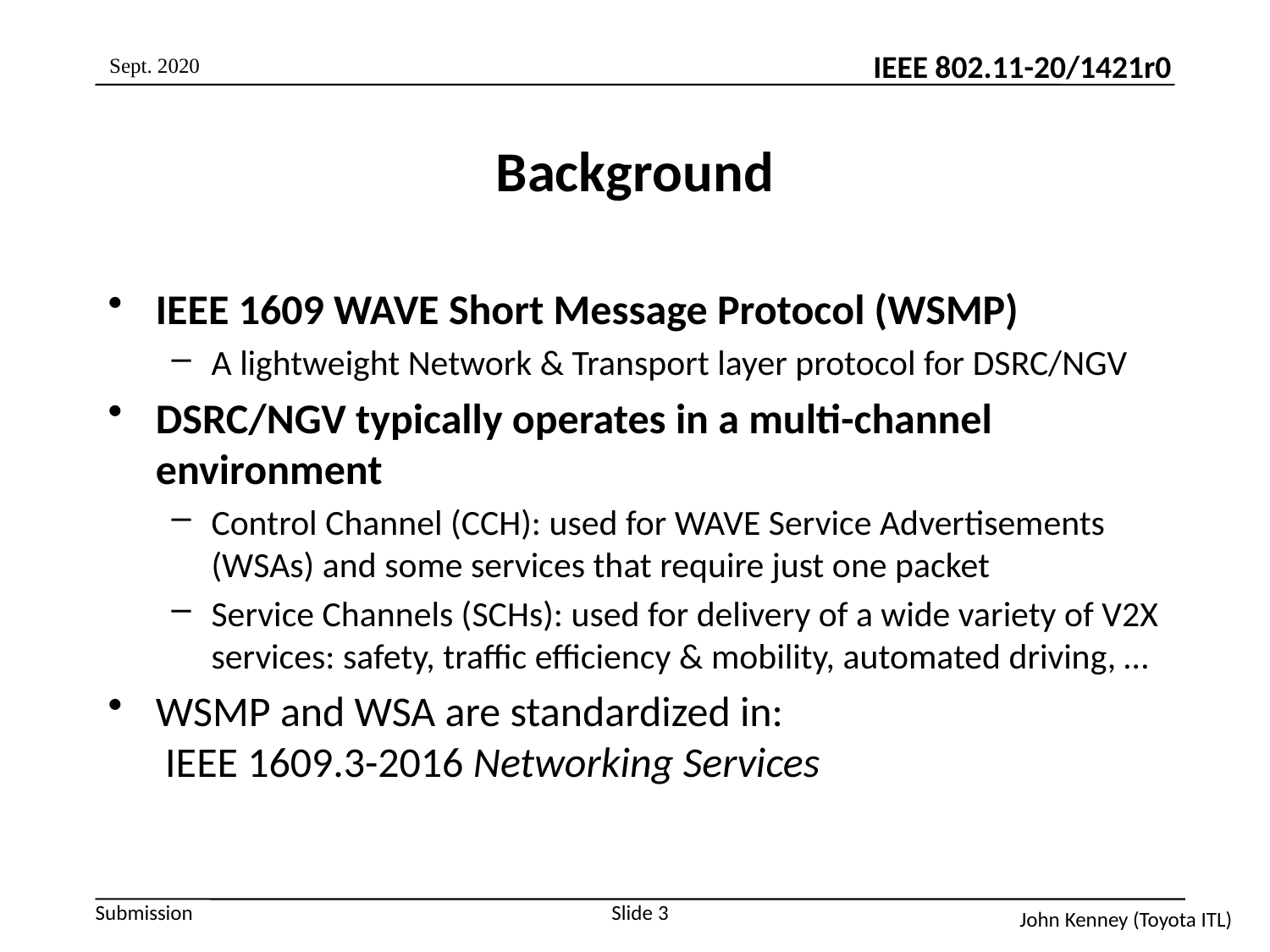

Sept. 2020
# Background
IEEE 1609 WAVE Short Message Protocol (WSMP)
A lightweight Network & Transport layer protocol for DSRC/NGV
DSRC/NGV typically operates in a multi-channel environment
Control Channel (CCH): used for WAVE Service Advertisements (WSAs) and some services that require just one packet
Service Channels (SCHs): used for delivery of a wide variety of V2X services: safety, traffic efficiency & mobility, automated driving, …
WSMP and WSA are standardized in:
 IEEE 1609.3-2016 Networking Services
Slide 3
John Kenney (Toyota ITL)